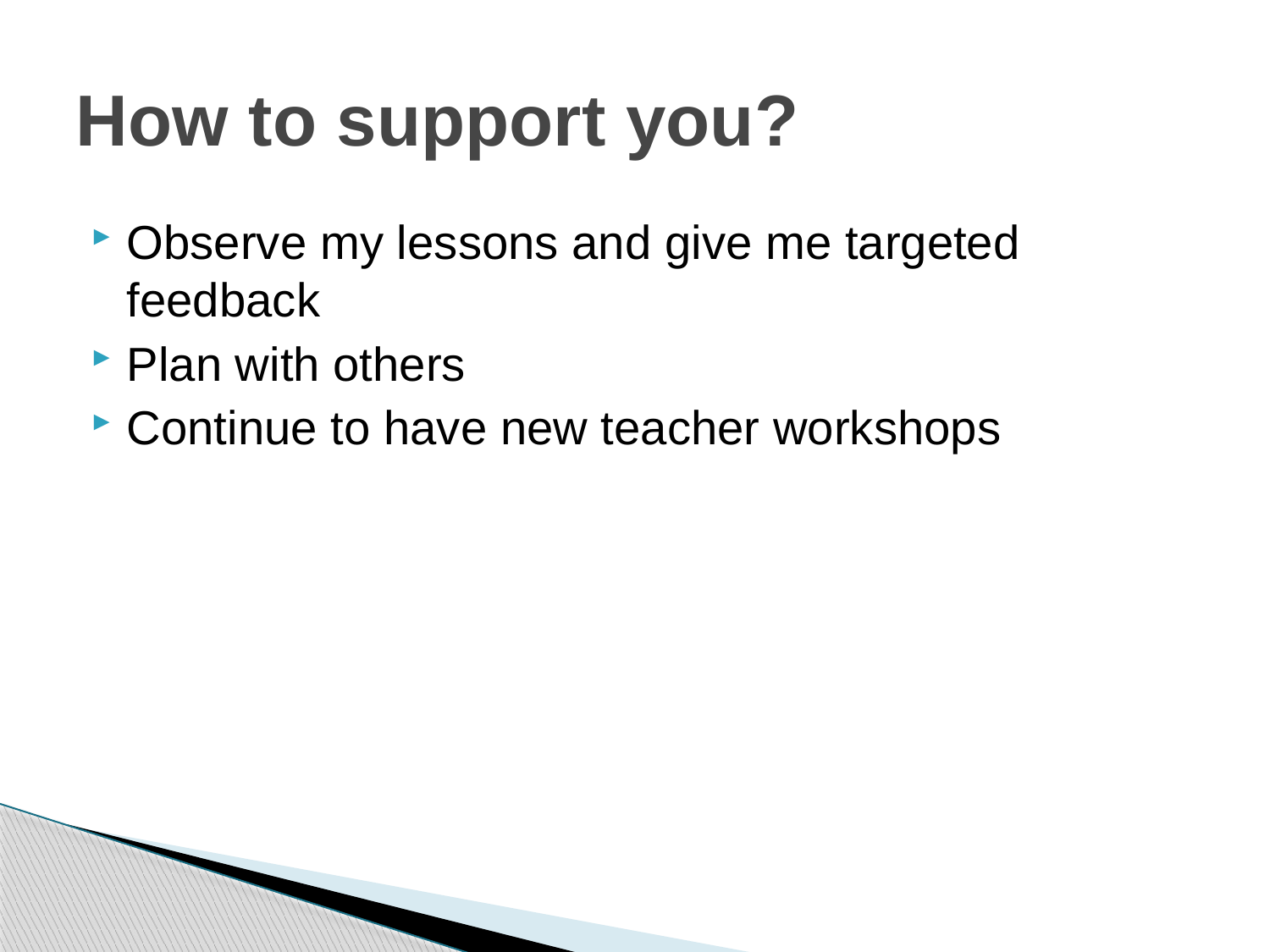

# How to support you?
Observe my lessons and give me targeted feedback
Plan with others
Continue to have new teacher workshops